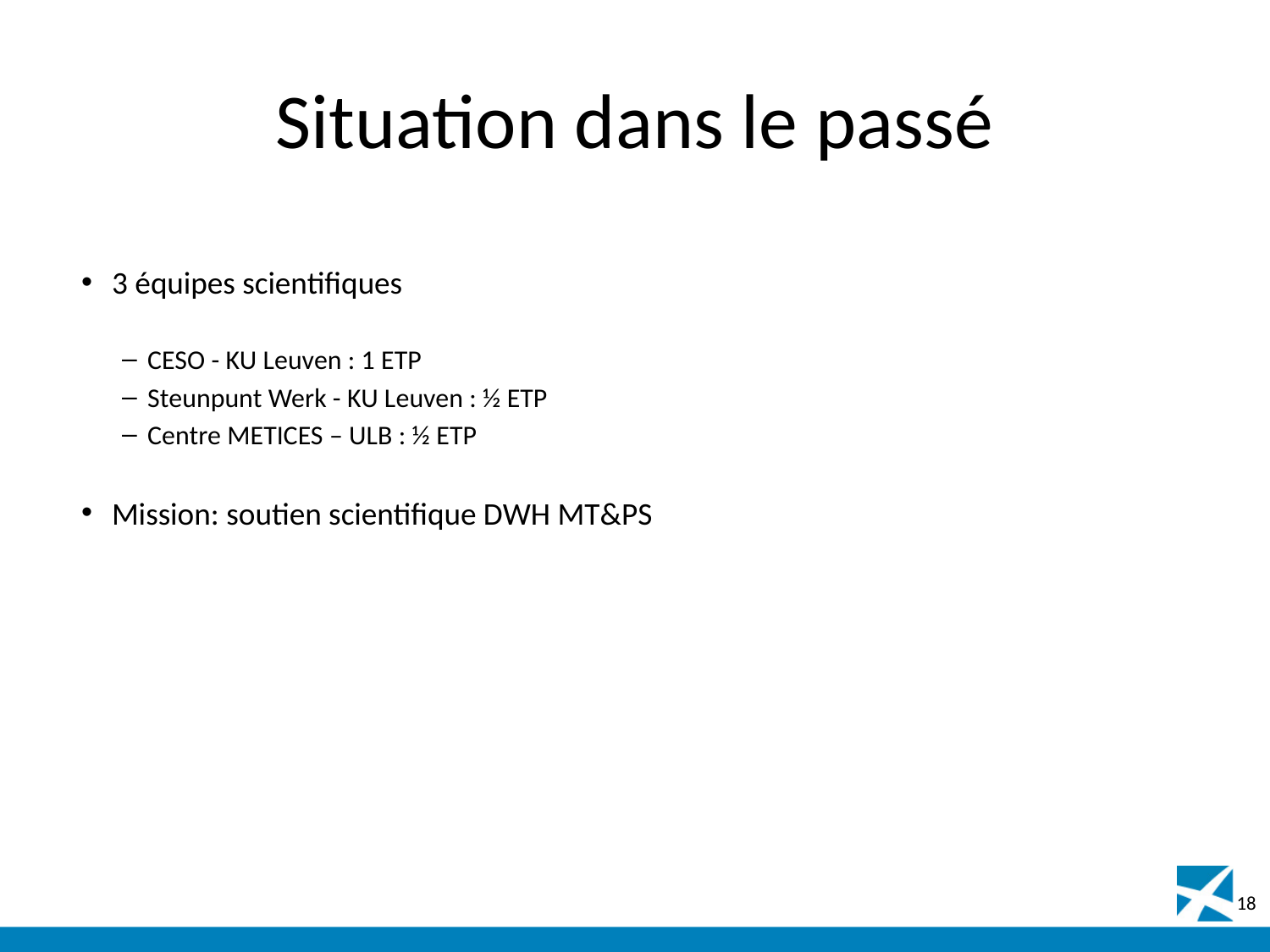

# Situation dans le passé

3 équipes scientifiques

CESO - KU Leuven : 1 ETP
Steunpunt Werk - KU Leuven : ½ ETP
Centre METICES – ULB : ½ ETP

Mission: soutien scientifique DWH MT&PS